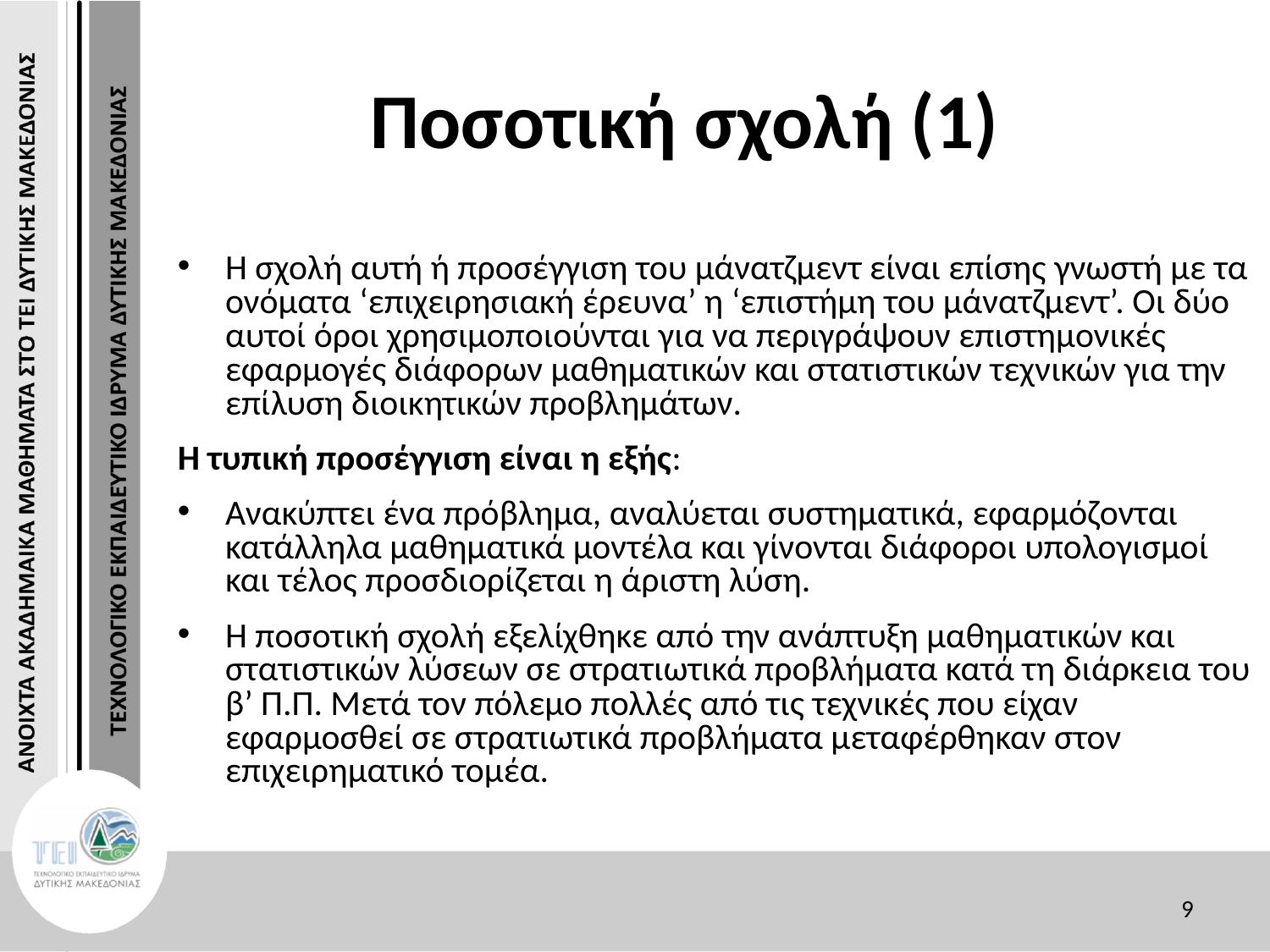

# Ποσοτική σχολή (1)
Η σχολή αυτή ή προσέγγιση του μάνατζμεντ είναι επίσης γνωστή με τα ονόματα ‘επιχειρησιακή έρευνα’ η ‘επιστήμη του μάνατζμεντ’. Οι δύο αυτοί όροι χρησιμοποιούνται για να περιγράψουν επιστημονικές εφαρμογές διάφορων μαθηματικών και στατιστικών τεχνικών για την επίλυση διοικητικών προβλημάτων.
Η τυπική προσέγγιση είναι η εξής:
Ανακύπτει ένα πρόβλημα, αναλύεται συστηματικά, εφαρμόζονται κατάλληλα μαθηματικά μοντέλα και γίνονται διάφοροι υπολογισμοί και τέλος προσδιορίζεται η άριστη λύση.
Η ποσοτική σχολή εξελίχθηκε από την ανάπτυξη μαθηματικών και στατιστικών λύσεων σε στρατιωτικά προβλήματα κατά τη διάρκεια του β’ Π.Π. Μετά τον πόλεμο πολλές από τις τεχνικές που είχαν εφαρμοσθεί σε στρατιωτικά προβλήματα μεταφέρθηκαν στον επιχειρηματικό τομέα.
9